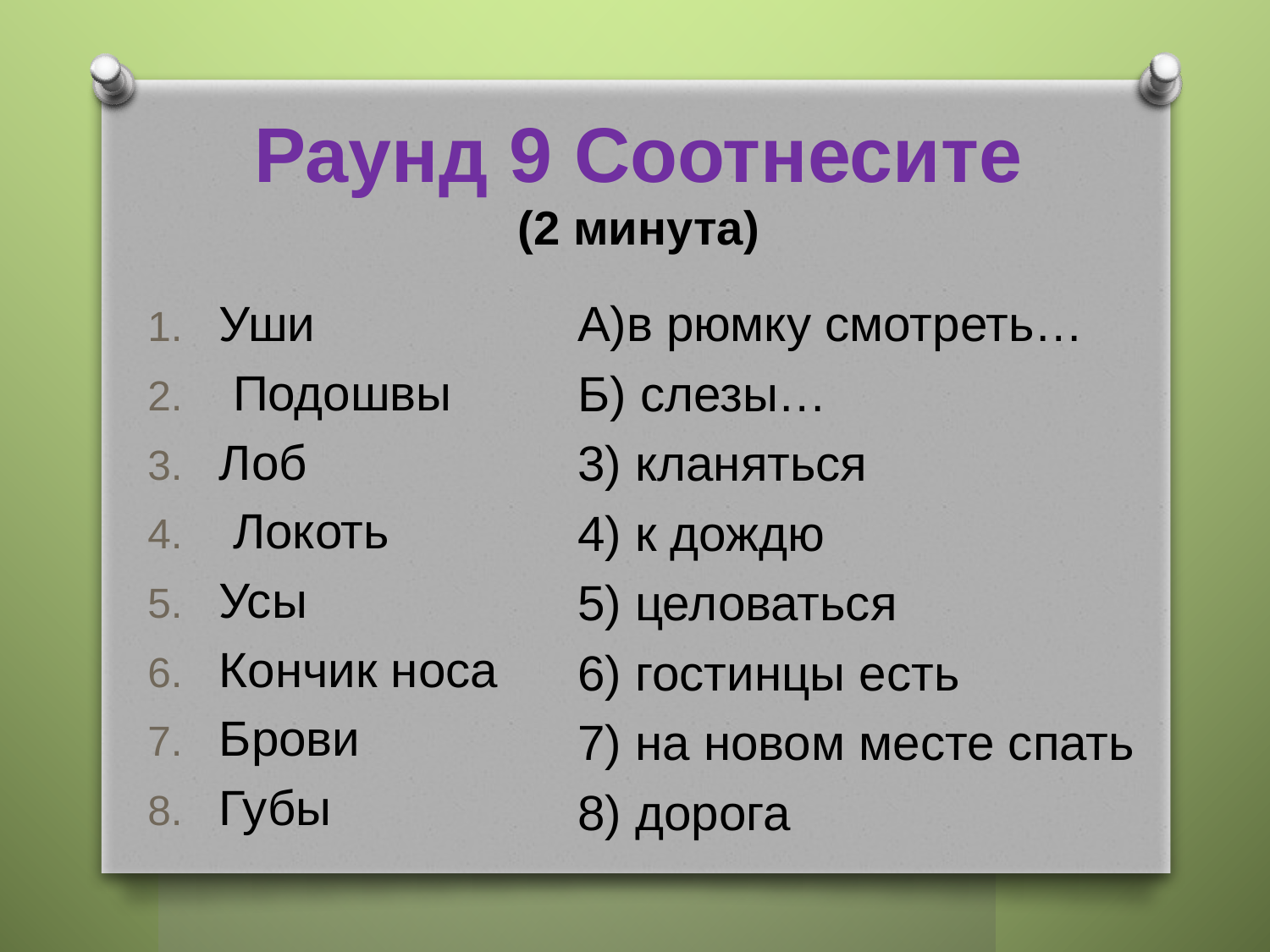

# Раунд 9 Соотнесите (2 минута)
Уши
 Подошвы
Лоб
 Локоть
Усы
Кончик носа
Брови
Губы

А)в рюмку смотреть…
Б) слезы…
3) кланяться
4) к дождю
5) целоваться
6) гостинцы есть
7) на новом месте спать
8) дорога